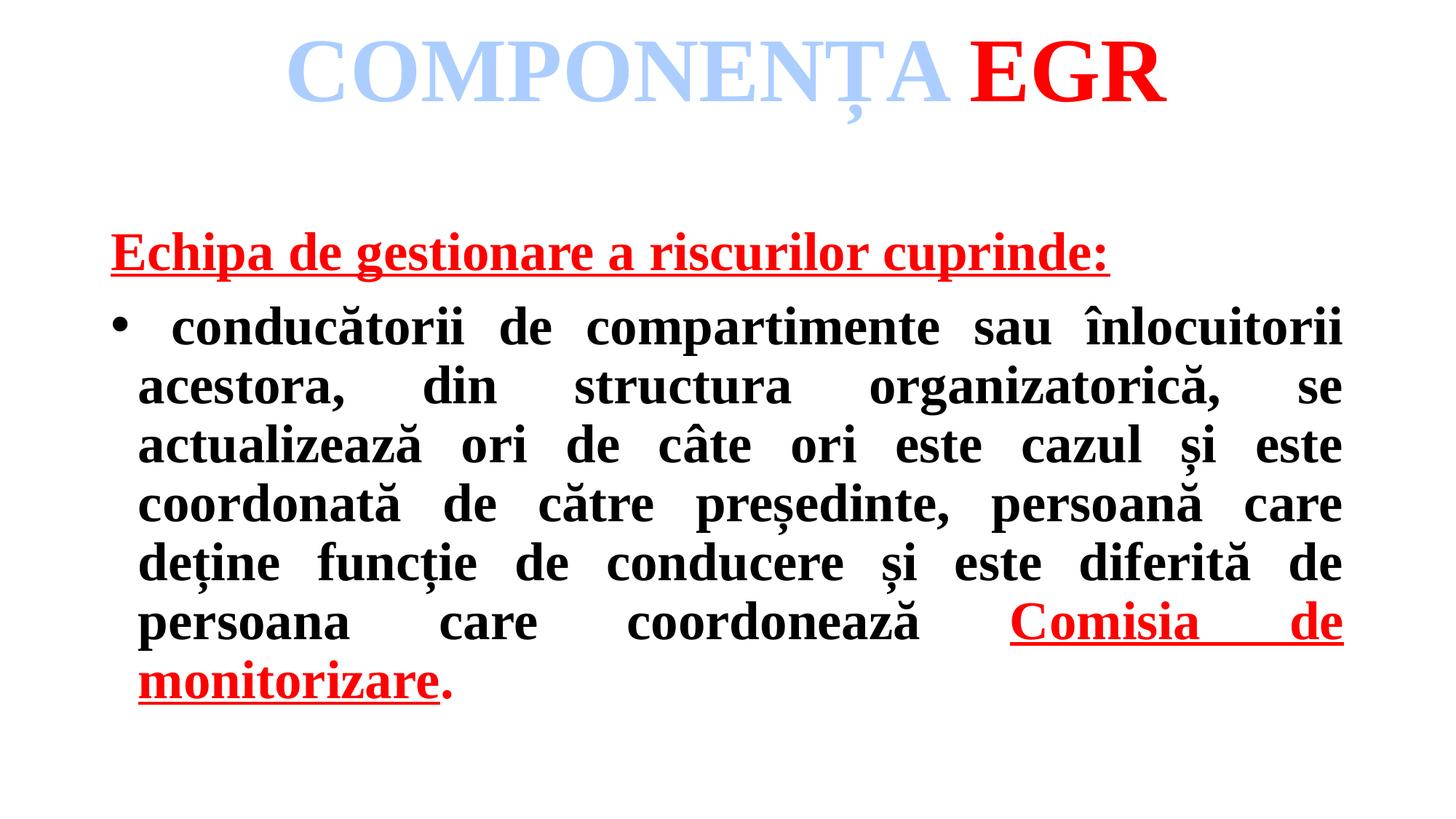

COMPONENȚA EGR
Echipa de gestionare a riscurilor cuprinde:
 conducătorii de compartimente sau înlocuitorii acestora, din structura organizatorică, se actualizează ori de câte ori este cazul și este coordonată de către președinte, persoană care deține funcție de conducere și este diferită de persoana care coordonează Comisia de monitorizare.